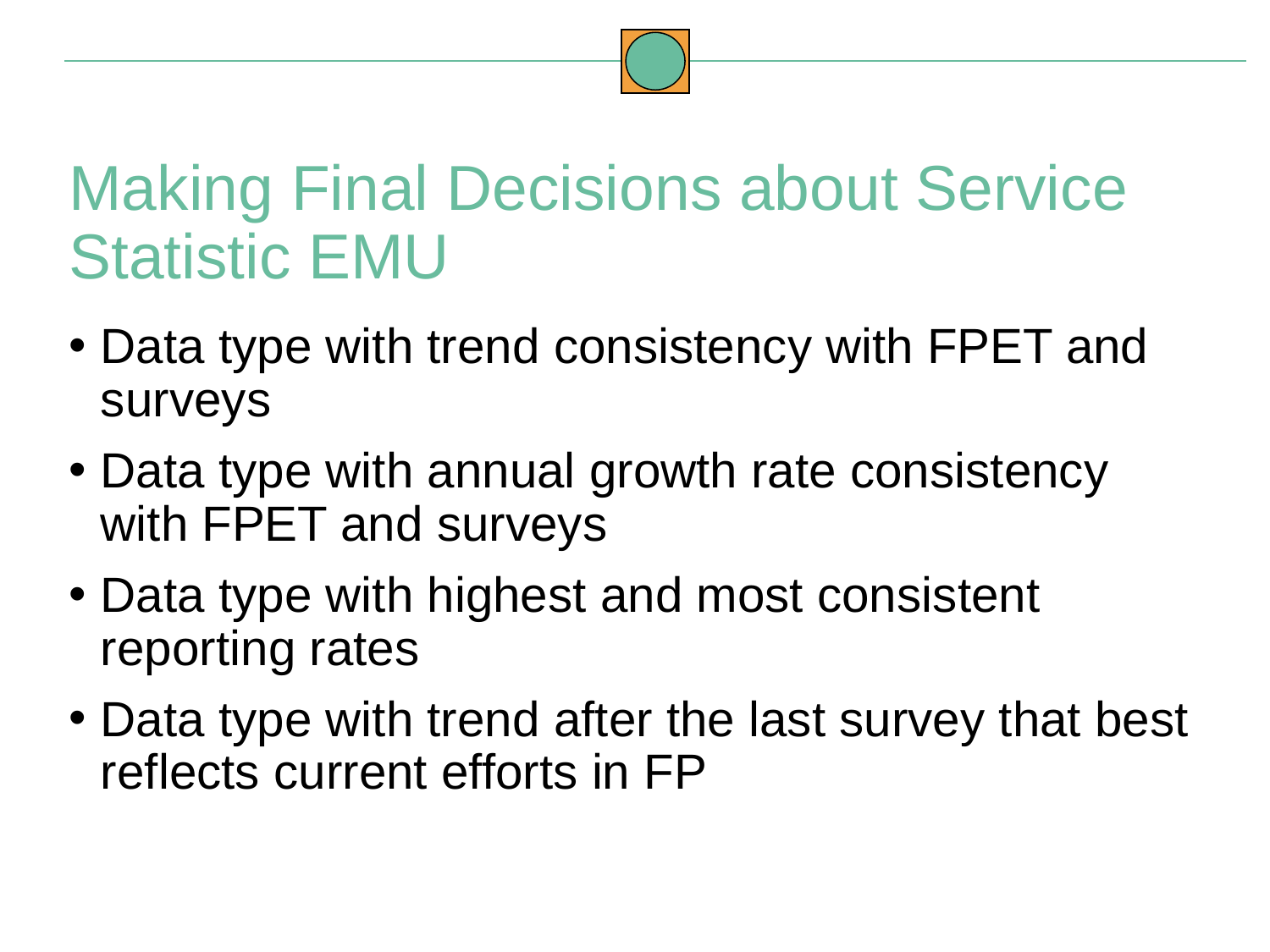

Making Final Decisions about Service Statistic EMU
Data type with trend consistency with FPET and surveys
Data type with annual growth rate consistency with FPET and surveys
Data type with highest and most consistent reporting rates
Data type with trend after the last survey that best reflects current efforts in FP